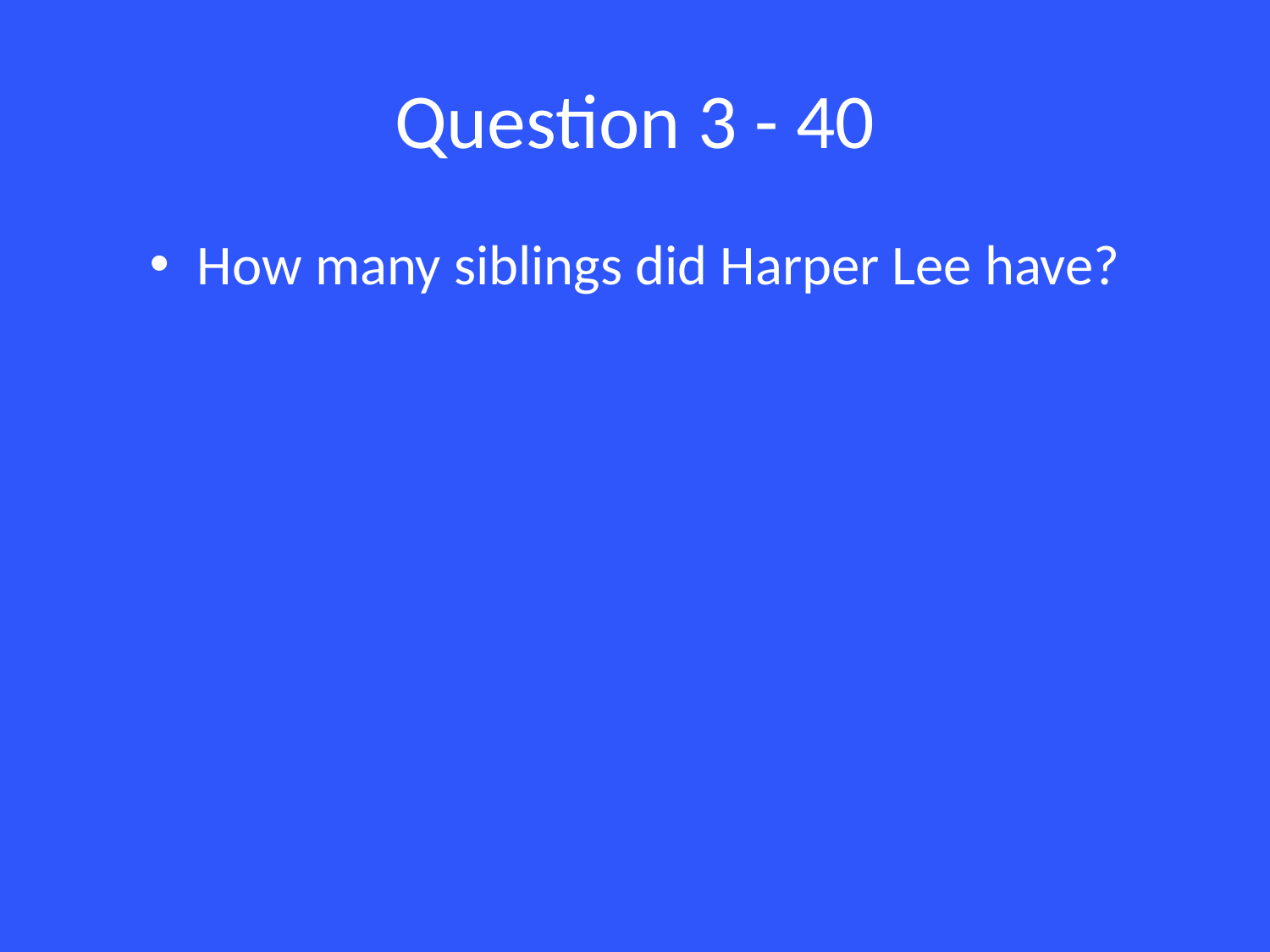

# Question 3 - 40
How many siblings did Harper Lee have?